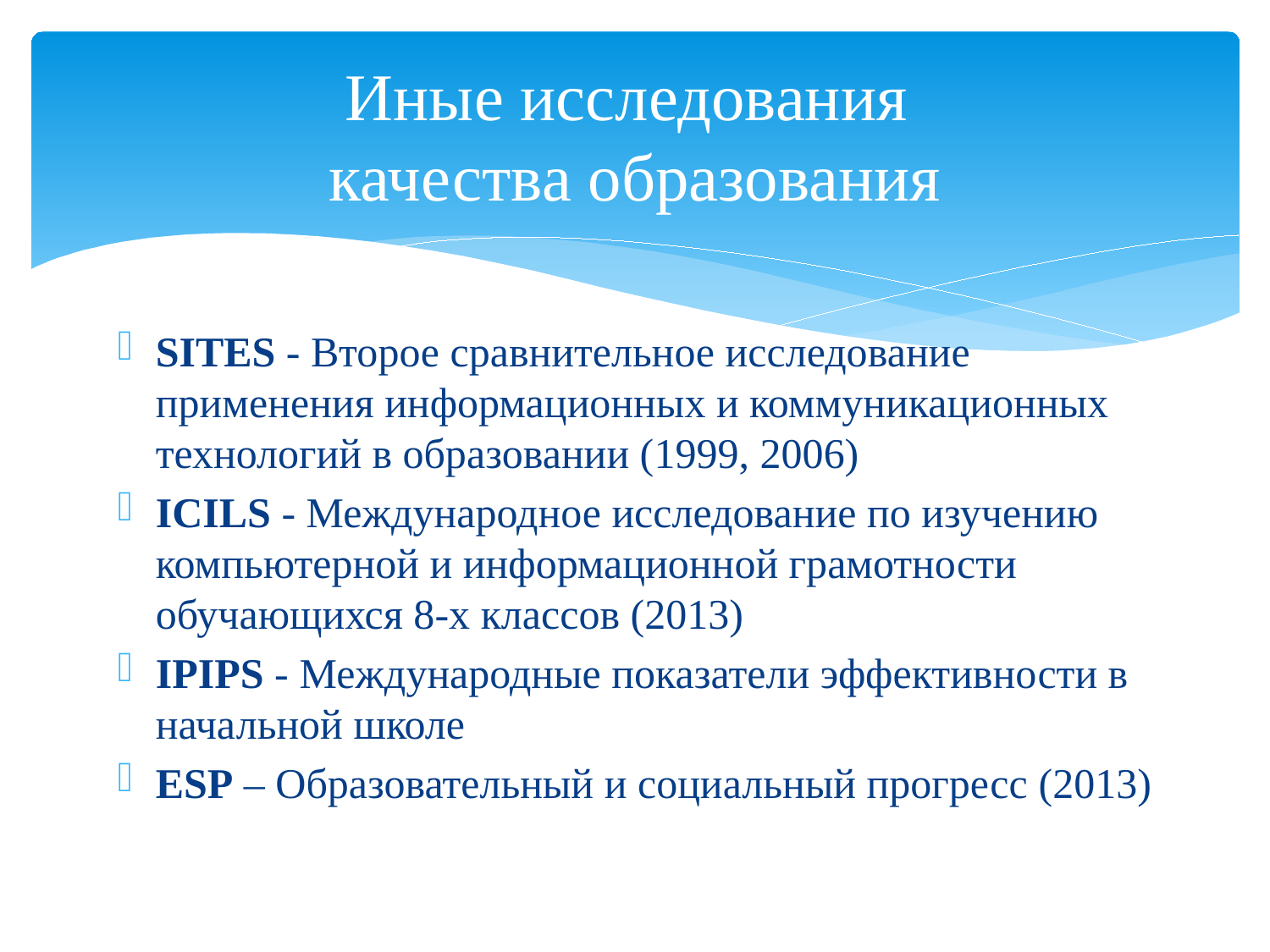

# Иные исследования качества образования
SITES - Второе сравнительное исследование применения информационных и коммуникационных технологий в образовании (1999, 2006)
ICILS - Международное исследование по изучению компьютерной и информационной грамотности обучающихся 8-х классов (2013)
IPIPS - Международные показатели эффективности в начальной школе
ESP – Образовательный и социальный прогресс (2013)